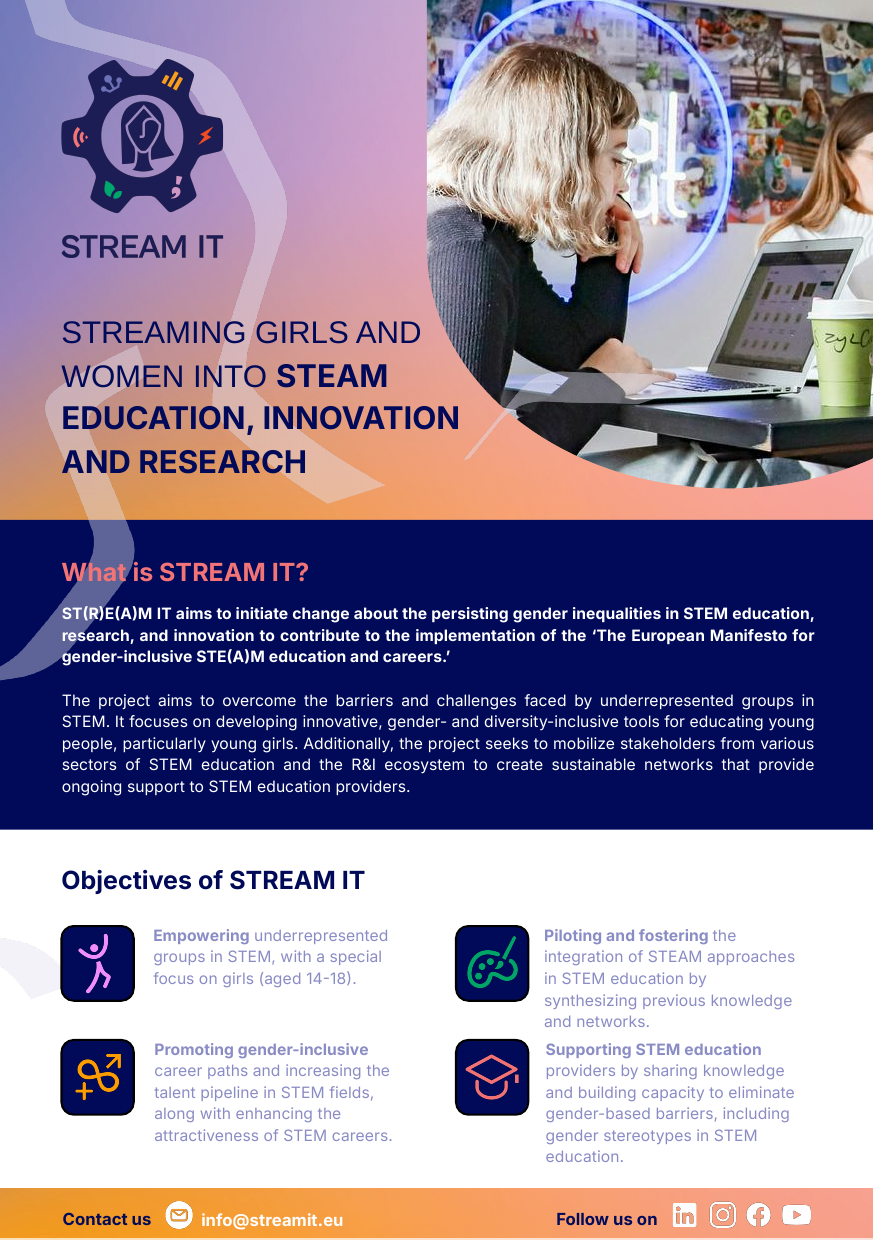

STREAMING GIRLS AND WOMEN INTO STEAM EDUCATION, INNOVATION AND RESEARCH

What is STREAM IT?
ST(R)E(A)M IT aims to initiate change about the persisting gender inequalities in STEM education, research, and innovation to contribute to the implementation of the ‘The European Manifesto for gender-inclusive STE(A)M education and careers.’

The project aims to overcome the barriers and challenges faced by underrepresented groups in STEM. It focuses on developing innovative, gender- and diversity-inclusive tools for educating young people, particularly young girls. Additionally, the project seeks to mobilize stakeholders from various sectors of STEM education and the R&I ecosystem to create sustainable networks that provide ongoing support to STEM education providers.

Objectives of STREAM IT
Empowering underrepresented groups in STEM, with a special focus on girls (aged 14-18).
Piloting and fostering the integration of STEAM approaches in STEM education by synthesizing previous knowledge and networks.

Promoting gender-inclusive career paths and increasing the talent pipeline in STEM fields, along with enhancing the attractiveness of STEM careers.
Supporting STEM education providers by sharing knowledge and building capacity to eliminate gender-based barriers, including gender stereotypes in STEM education.

Contact us
Follow us on

info@streamit.eu